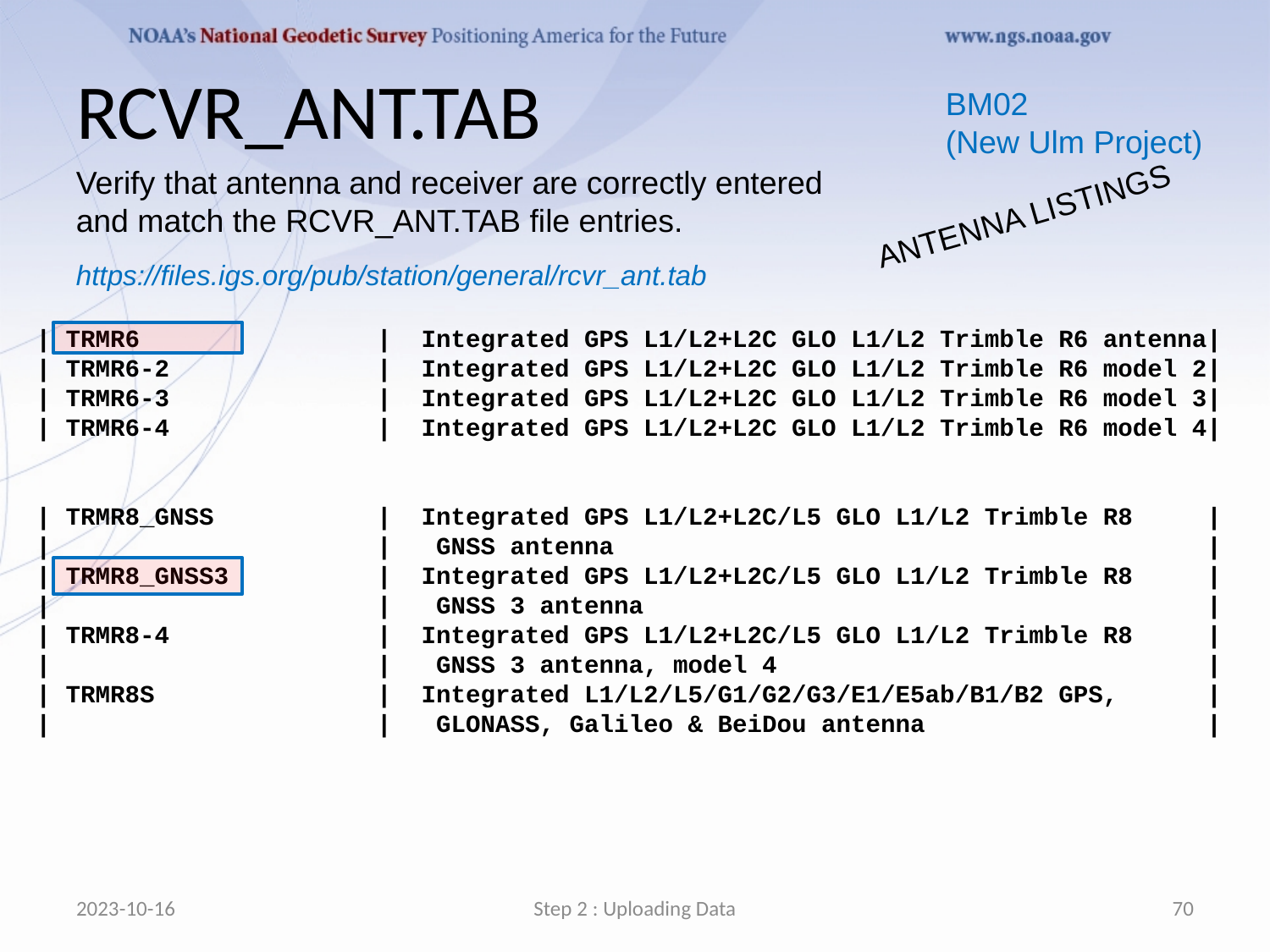

# RCVR_ANT.TAB
BM02
(New Ulm Project)
Verify that antenna and receiver are correctly entered and match the RCVR_ANT.TAB file entries.
ANTENNA LISTINGS
https://files.igs.org/pub/station/general/rcvr_ant.tab
| TRMR6                |  Integrated GPS L1/L2+L2C GLO L1/L2 Trimble R6 antenna|
| TRMR6-2              |  Integrated GPS L1/L2+L2C GLO L1/L2 Trimble R6 model 2|
| TRMR6-3              |  Integrated GPS L1/L2+L2C GLO L1/L2 Trimble R6 model 3|
| TRMR6-4              |  Integrated GPS L1/L2+L2C GLO L1/L2 Trimble R6 model 4|

| TRMR8_GNSS           |  Integrated GPS L1/L2+L2C/L5 GLO L1/L2 Trimble R8     |
|                      |   GNSS antenna                                        |
| TRMR8_GNSS3          |  Integrated GPS L1/L2+L2C/L5 GLO L1/L2 Trimble R8     |
|                      |   GNSS 3 antenna                                      |
| TRMR8-4              |  Integrated GPS L1/L2+L2C/L5 GLO L1/L2 Trimble R8     |
|                      |   GNSS 3 antenna, model 4                             |
| TRMR8S               |  Integrated L1/L2/L5/G1/G2/G3/E1/E5ab/B1/B2 GPS,      |
|                      |   GLONASS, Galileo & BeiDou antenna                   |

2023-10-16
Step 2 : Uploading Data
70